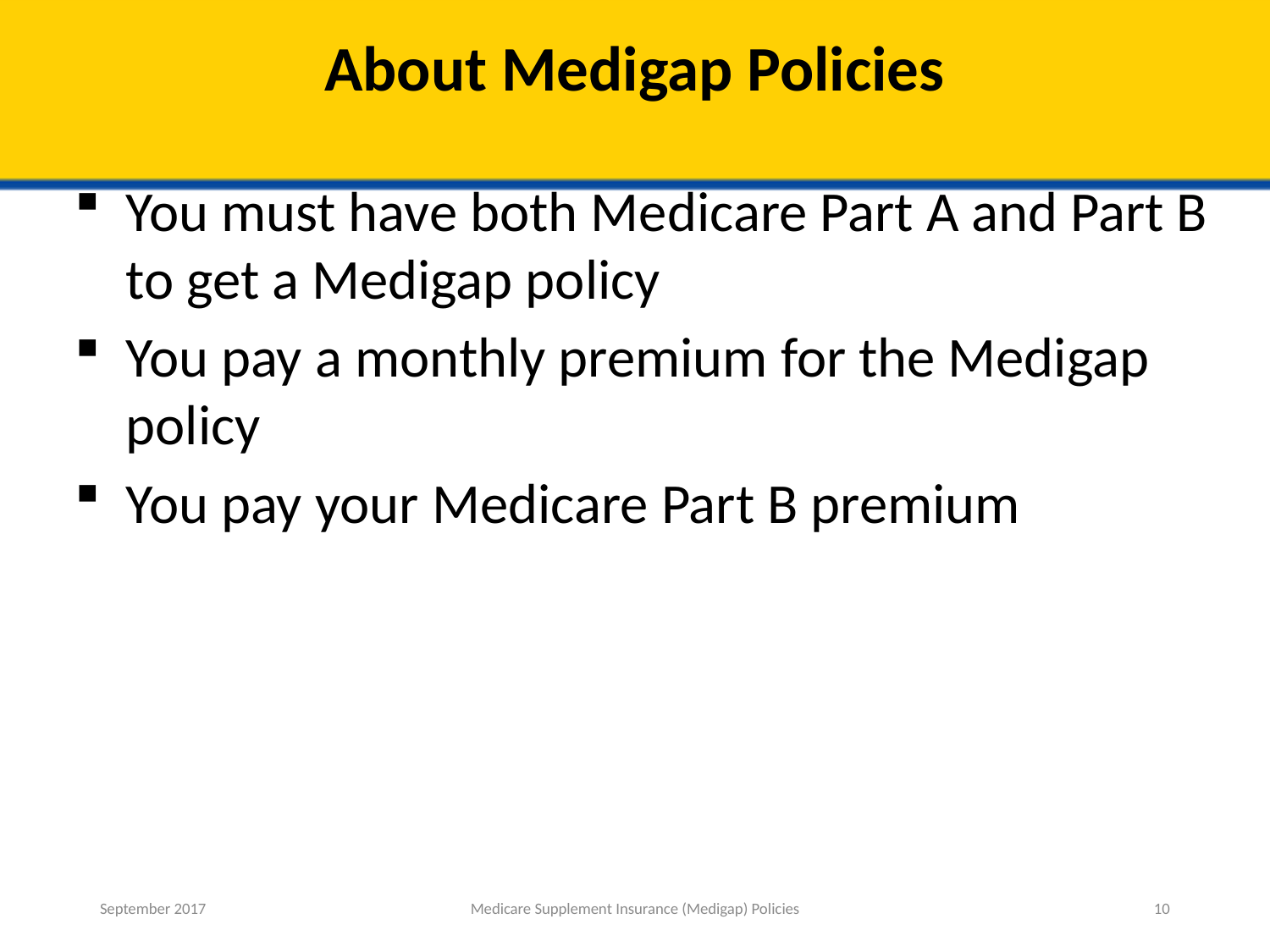

# About Medigap Policies
You must have both Medicare Part A and Part B to get a Medigap policy
You pay a monthly premium for the Medigap policy
You pay your Medicare Part B premium
September 2017
Medicare Supplement Insurance (Medigap) Policies
10